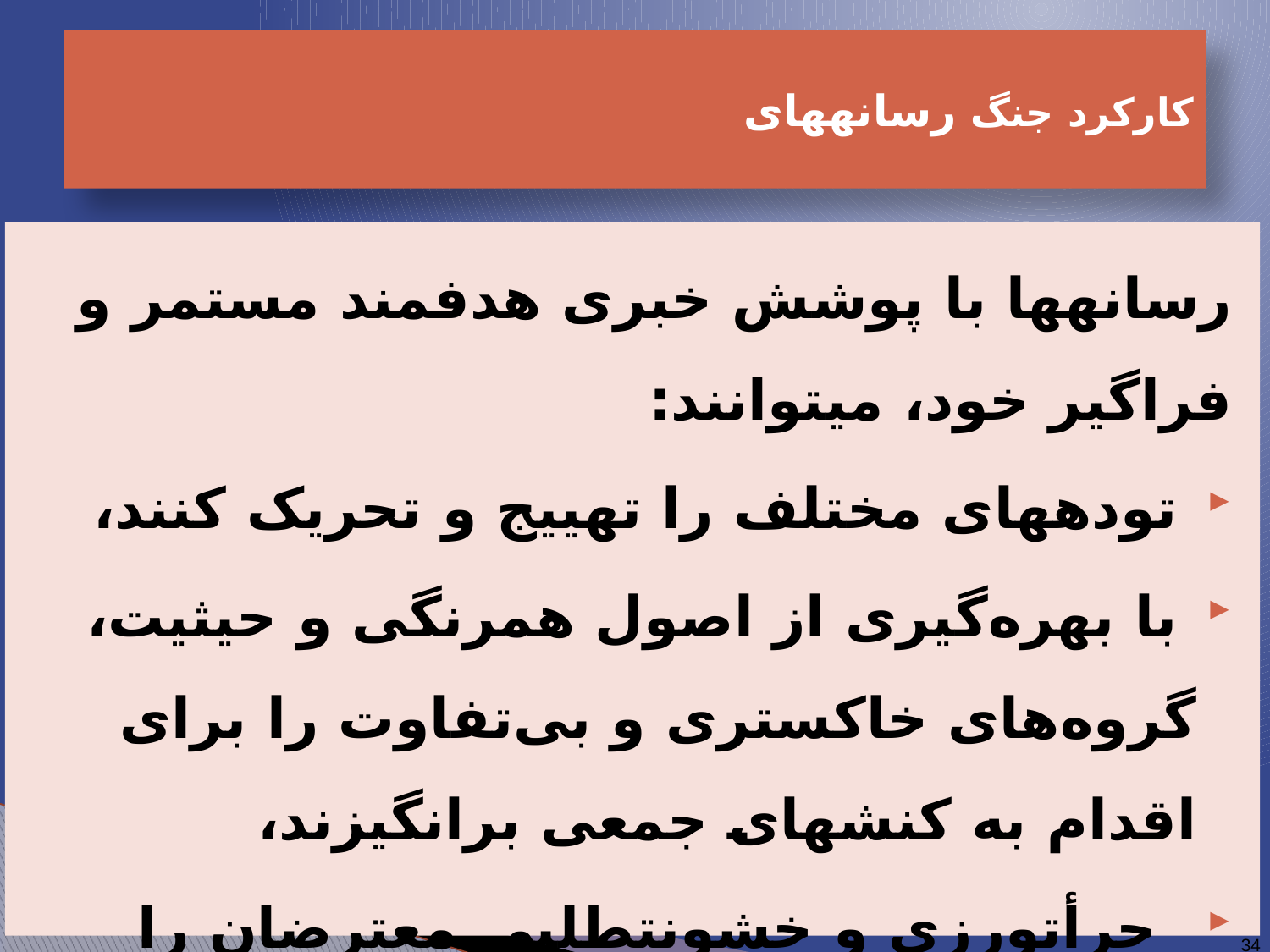

# کارکرد جنگ رسانه‏های
رسانه‏ها با پوشش خبری هدفمند مستمر و فراگیر خود، می‏‏توانند‏:
 توده‏های مختلف را تهییج و تحریک کنند،
 با بهره‌گیری از اصول همرنگی و حیثیت، گروه‌های خاکستری و بی‌تفاوت را برای اقدام به کنش‏های جمعی برانگیزند،
  جرأت‏ورزی و خشونت‏طلبی معترضان را افزایش دهند،
  انسجام و روح گروهی کنشگران معترض را فزونی بخشند.

34